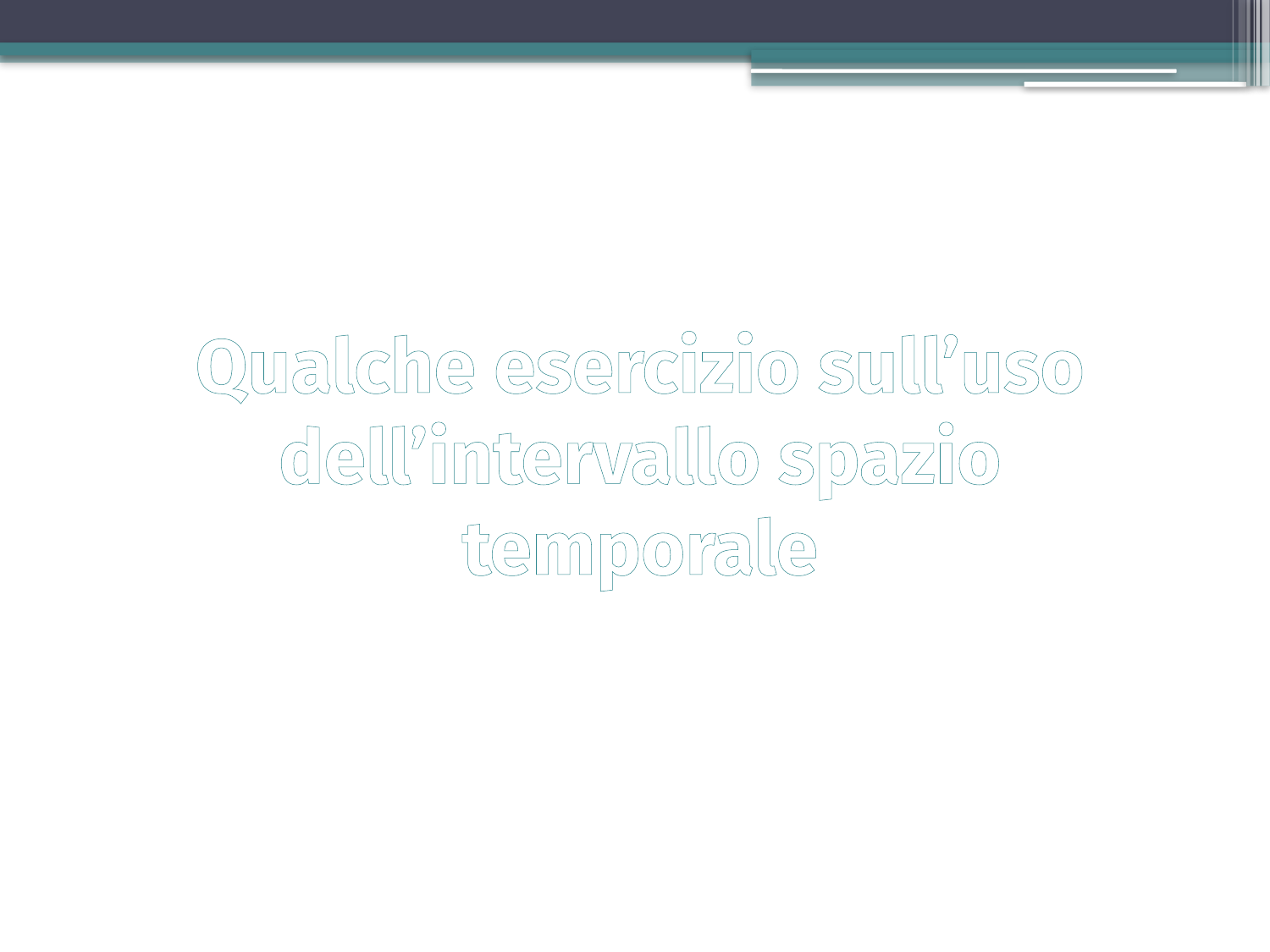

# Qualche esercizio sull’uso dell’intervallo spazio temporale